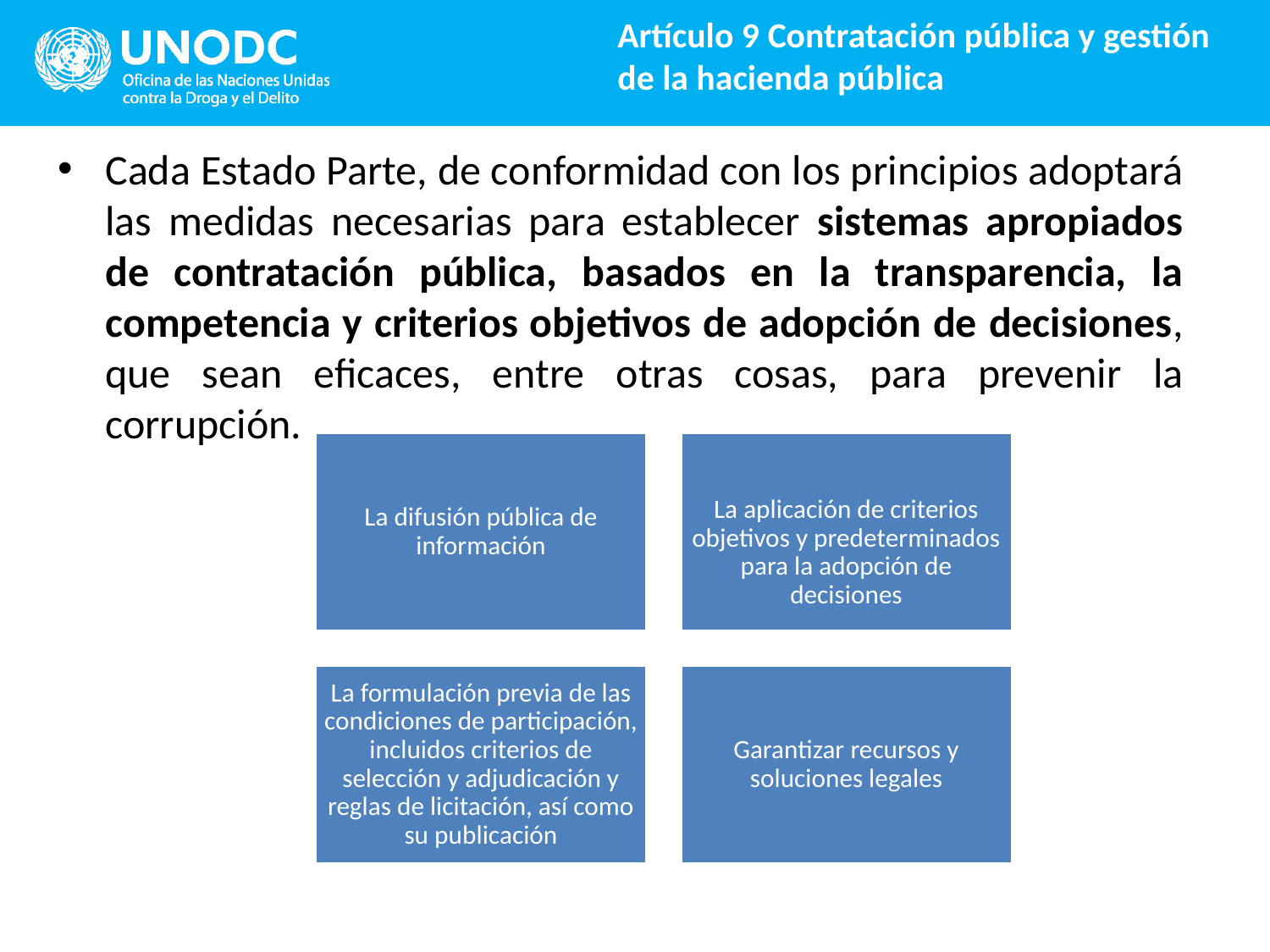

Artículo 9 Contratación pública y gestión de la hacienda pública
Cada Estado Parte, de conformidad con los principios adoptará las medidas necesarias para establecer sistemas apropiados de contratación pública, basados en la transparencia, la competencia y criterios objetivos de adopción de decisiones, que sean eficaces, entre otras cosas, para prevenir la corrupción.

La difusión pública de información

La aplicación de criterios objetivos y predeterminados para la adopción de decisiones
La formulación previa de las condiciones de participación, incluidos criterios de selección y adjudicación y reglas de licitación, así como su publicación
Garantizar recursos y soluciones legales